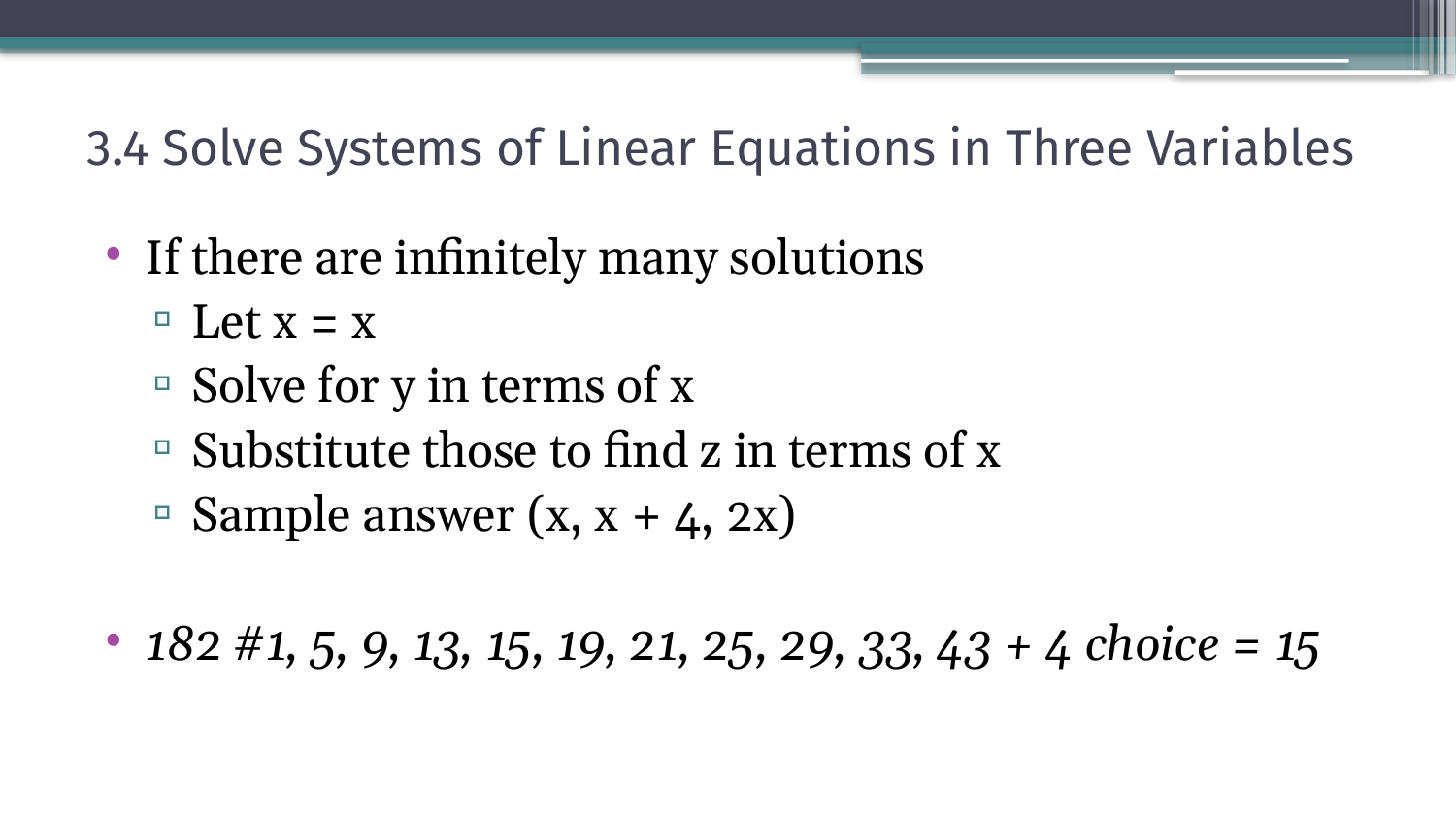

# 3.4 Solve Systems of Linear Equations in Three Variables
If there are infinitely many solutions
Let x = x
Solve for y in terms of x
Substitute those to find z in terms of x
Sample answer (x, x + 4, 2x)

182 #1, 5, 9, 13, 15, 19, 21, 25, 29, 33, 43 + 4 choice = 15